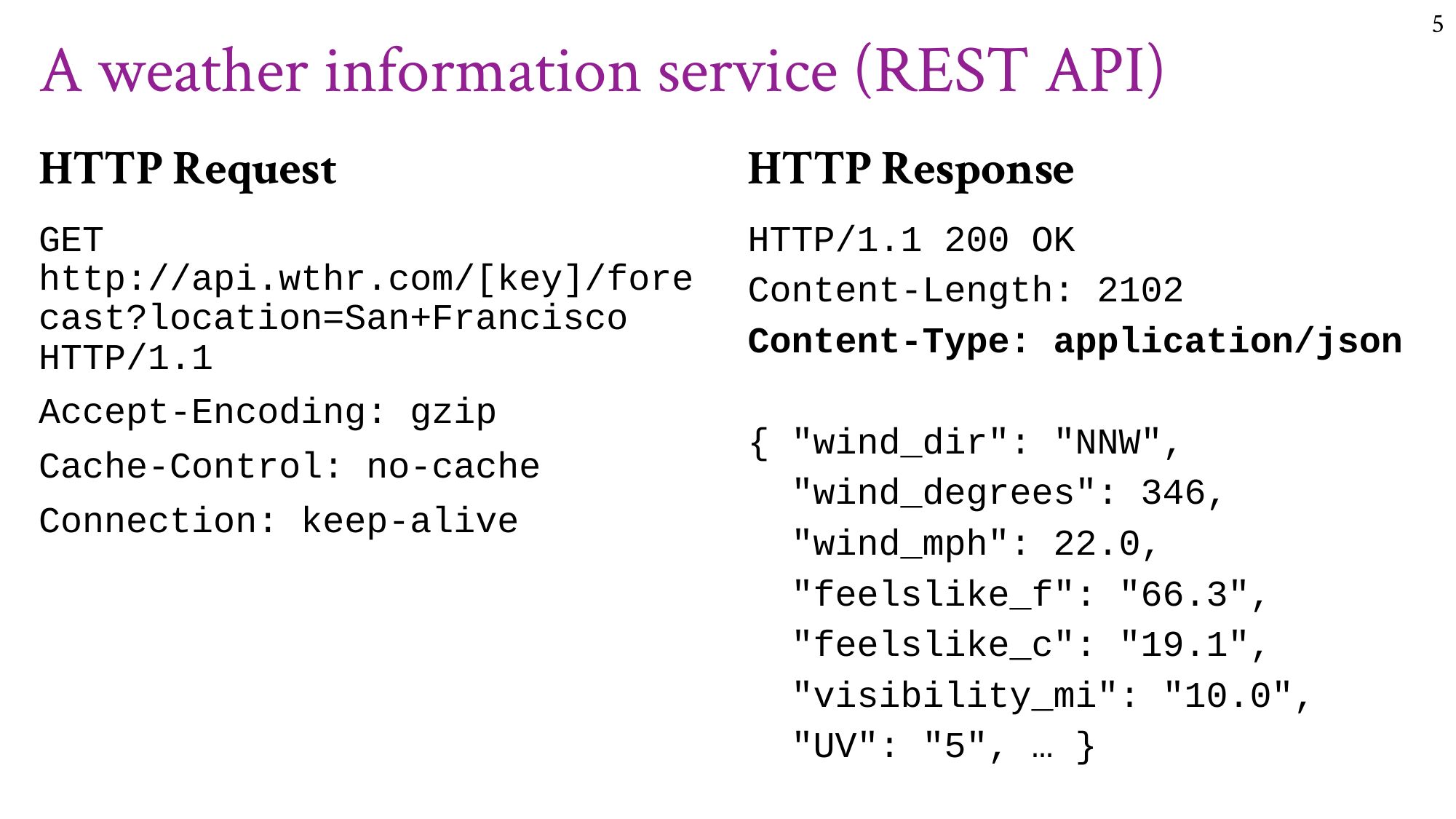

5
# A weather information service (REST API)
HTTP Request
HTTP Response
HTTP/1.1 200 OK
Content-Length: 2102
Content-Type: application/json

{ "wind_dir": "NNW",
  "wind_degrees": 346,
  "wind_mph": 22.0,
  "feelslike_f": "66.3",
  "feelslike_c": "19.1",
  "visibility_mi": "10.0",
  "UV": "5", … }
GET http://api.wthr.com/[key]/forecast?location=San+Francisco HTTP/1.1
Accept-Encoding: gzip
Cache-Control: no-cache
Connection: keep-alive